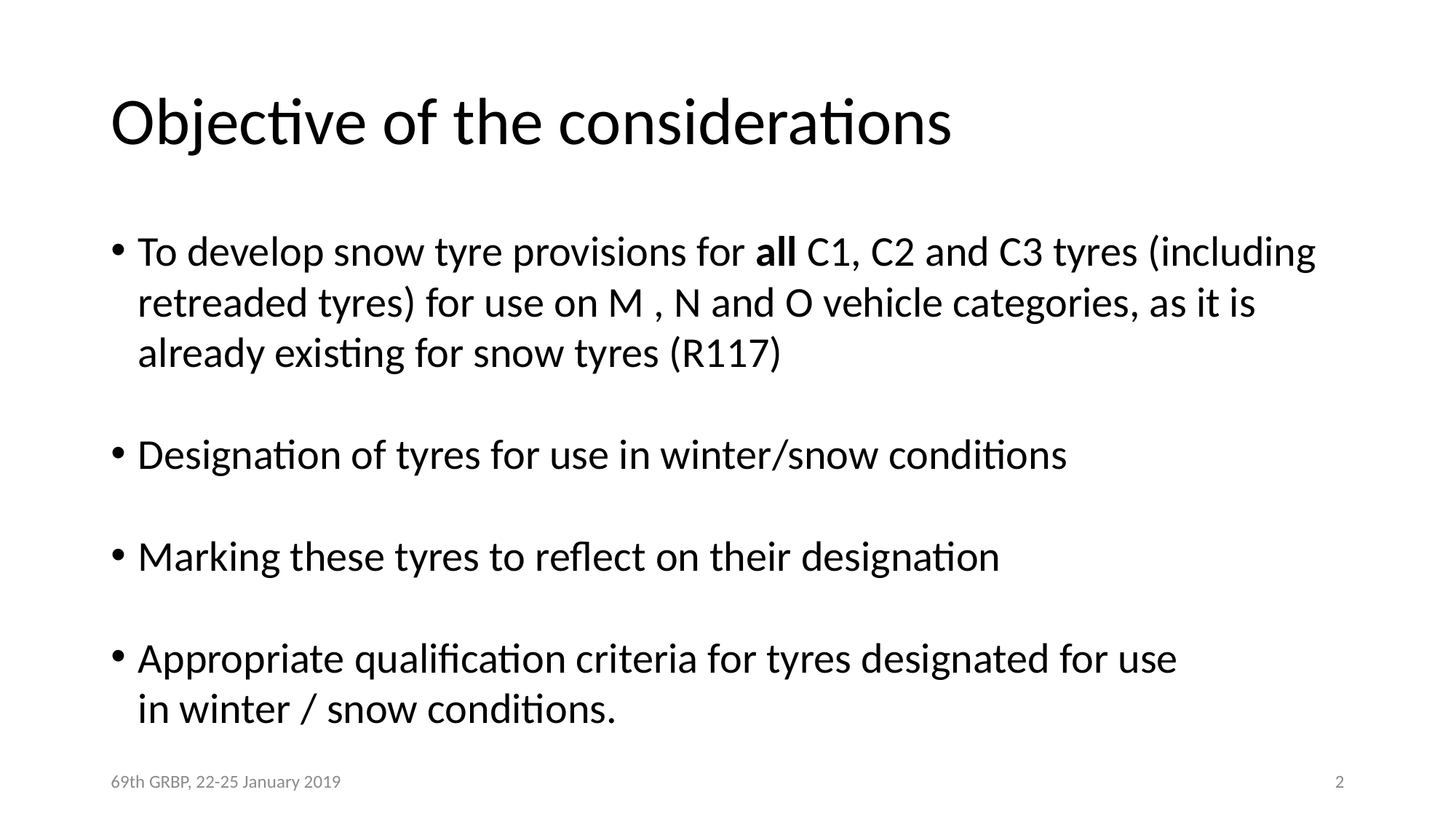

# Objective of the considerations
To develop snow tyre provisions for all C1, C2 and C3 tyres (including retreaded tyres) for use on M , N and O vehicle categories, as it is already existing for snow tyres (R117)

Designation of tyres for use in winter/snow conditions

Marking these tyres to reflect on their designation
Appropriate qualification criteria for tyres designated for use
	in winter / snow conditions.

69th GRBP, 22-25 January 2019
2